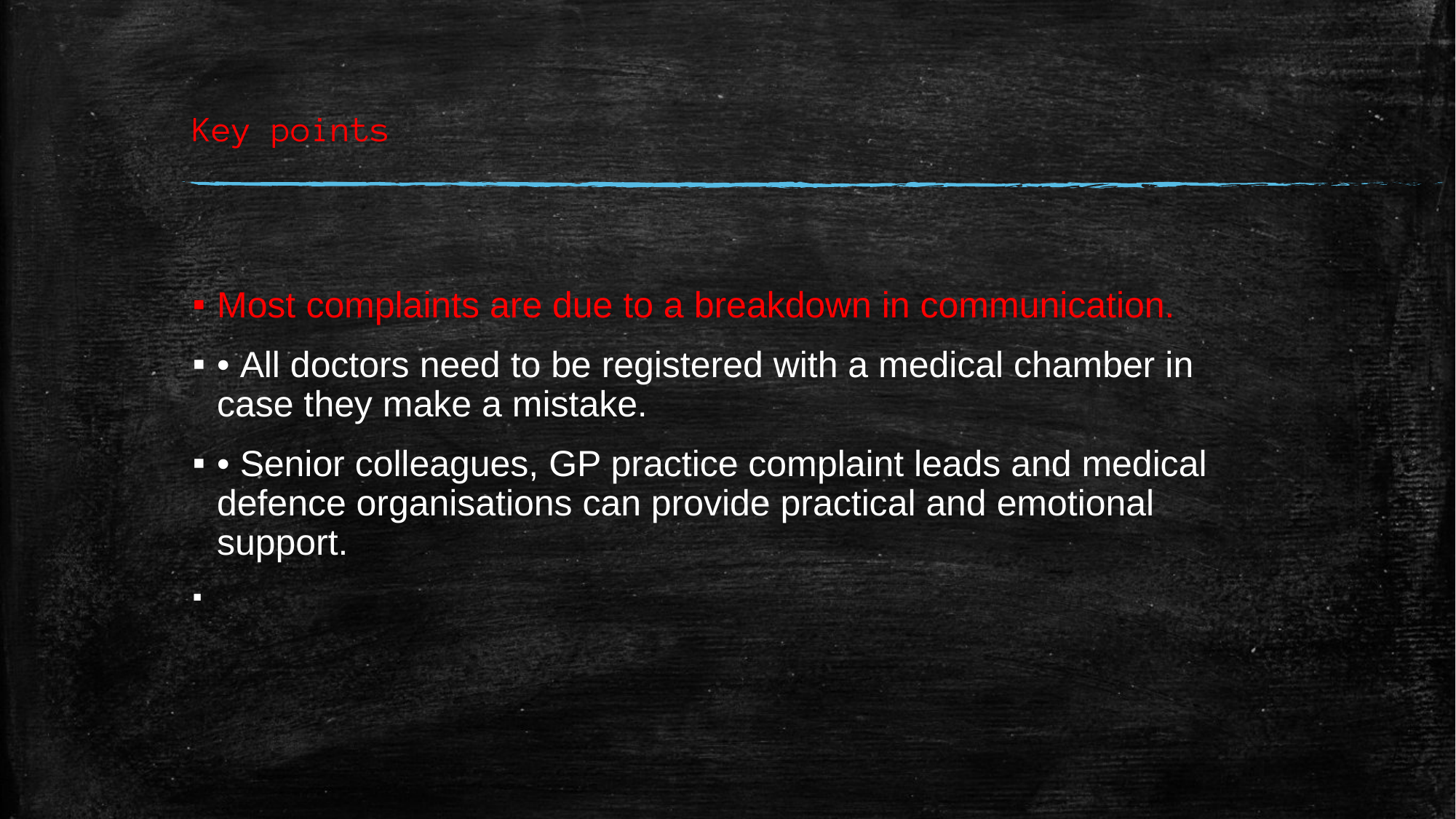

# Key points

Most complaints are due to a breakdown in communication.
• All doctors need to be registered with a medical chamber in case they make a mistake.
• Senior colleagues, GP practice complaint leads and medical defence organisations can provide practical and emotional support.